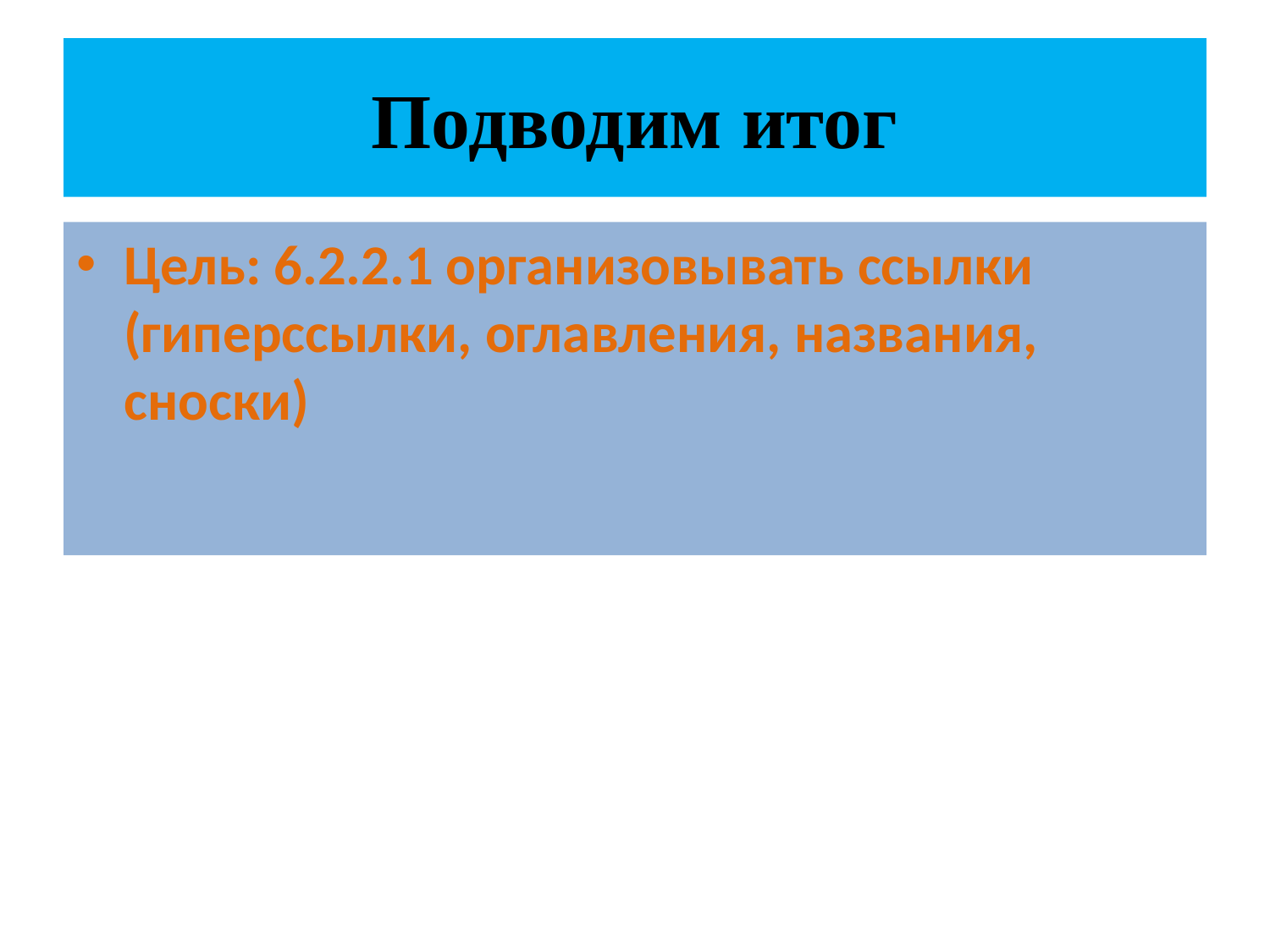

# Подводим итог
Цель: 6.2.2.1 организовывать ссылки (гиперссылки, оглавления, названия, сноски)